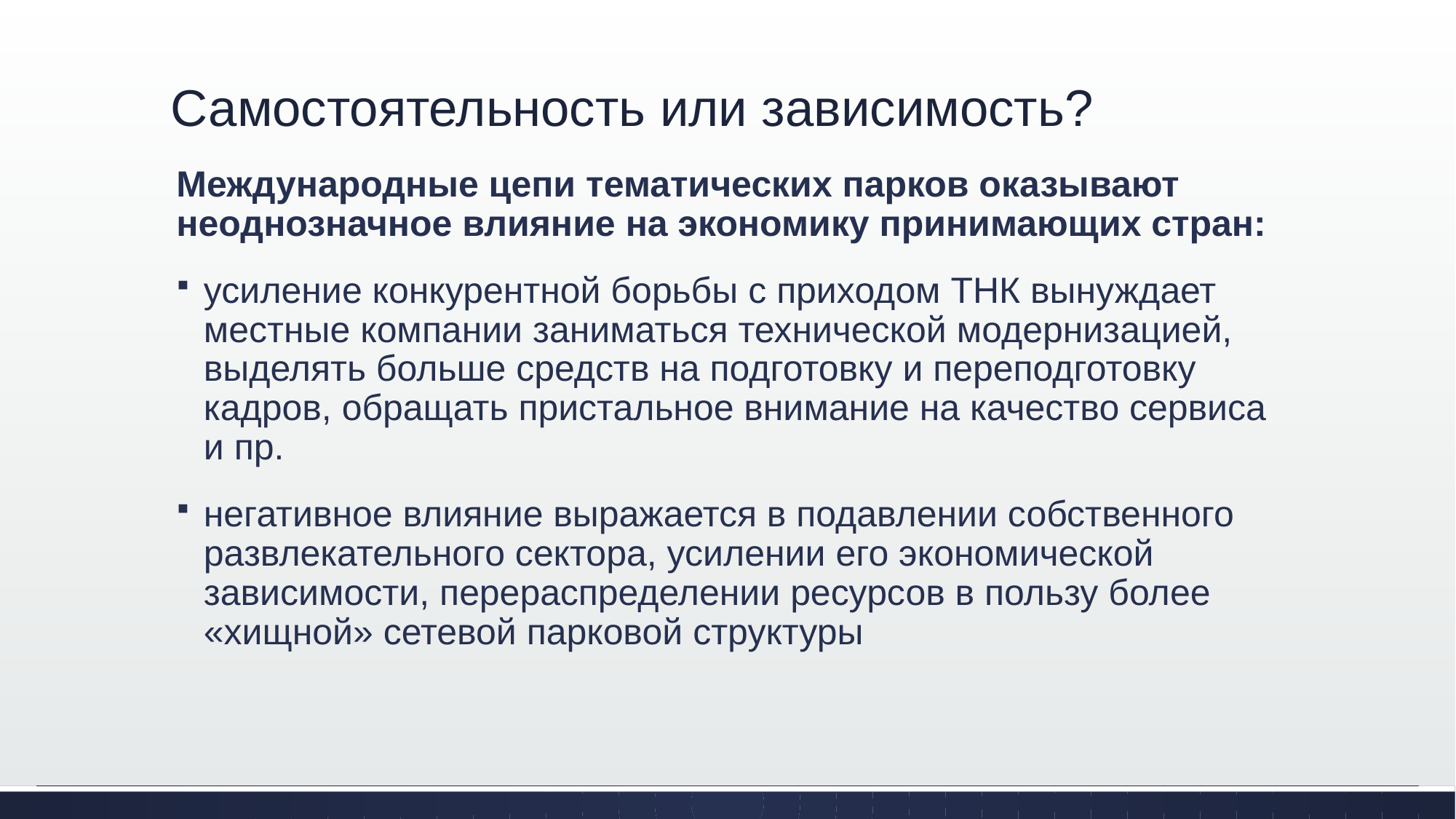

# Самостоятельность или зависимость?
Международные цепи тематических парков оказывают неоднозначное влияние на экономику принимающих стран:
усиление конкурентной борьбы с приходом ТНК вынуждает местные компании заниматься технической модернизацией, выделять больше средств на подготовку и переподготовку кадров, обращать пристальное внимание на качество сервиса и пр.
негативное влияние выражается в подавлении собственного развлекательного сектора, усилении его экономической зависимости, перераспределении ресурсов в пользу более «хищной» сетевой парковой структуры